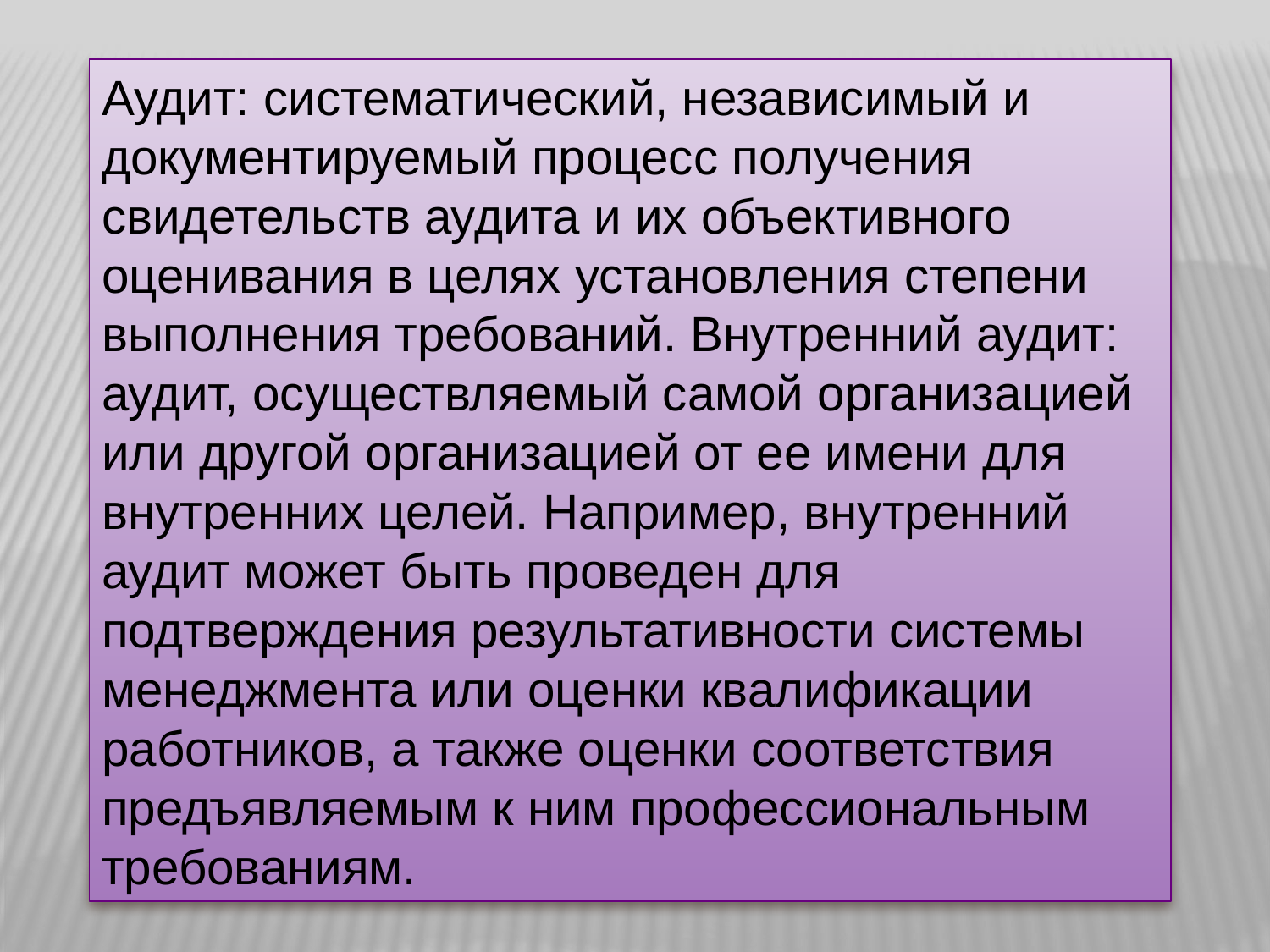

Аудит: систематический, независимый и документируемый процесс получения свидетельств аудита и их объективного оценивания в целях установления степени выполнения требований. Внутренний аудит: аудит, осуществляемый самой организацией или другой организацией от ее имени для внутренних целей. Например, внутренний аудит может быть проведен для подтверждения результативности системы менеджмента или оценки квалификации работников, а также оценки соответствия предъявляемым к ним профессиональным требованиям.